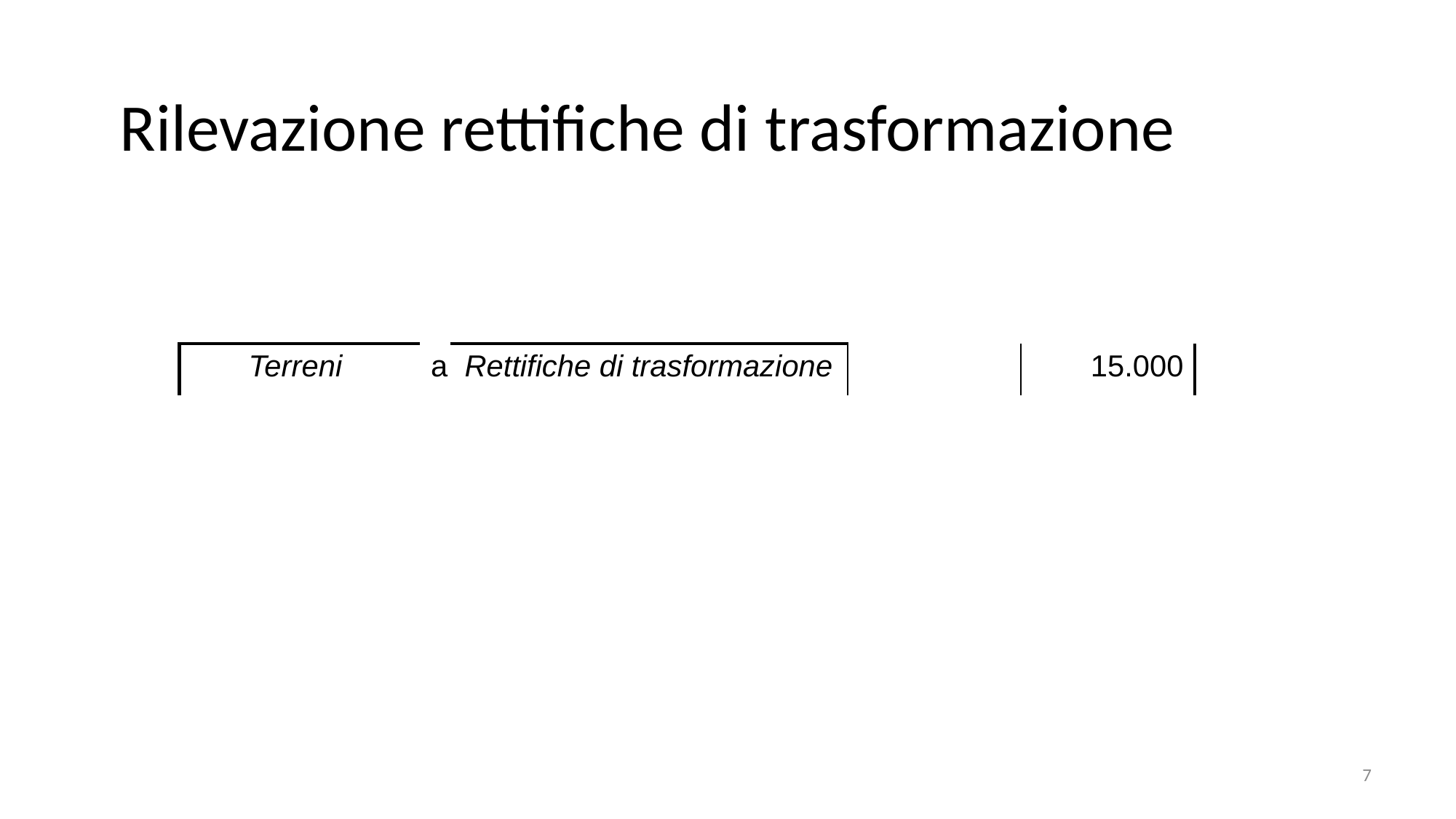

#
Rilevazione rettifiche di trasformazione
| Terreni | a | Rettifiche di trasformazione |  | 15.000 |
| --- | --- | --- | --- | --- |
7